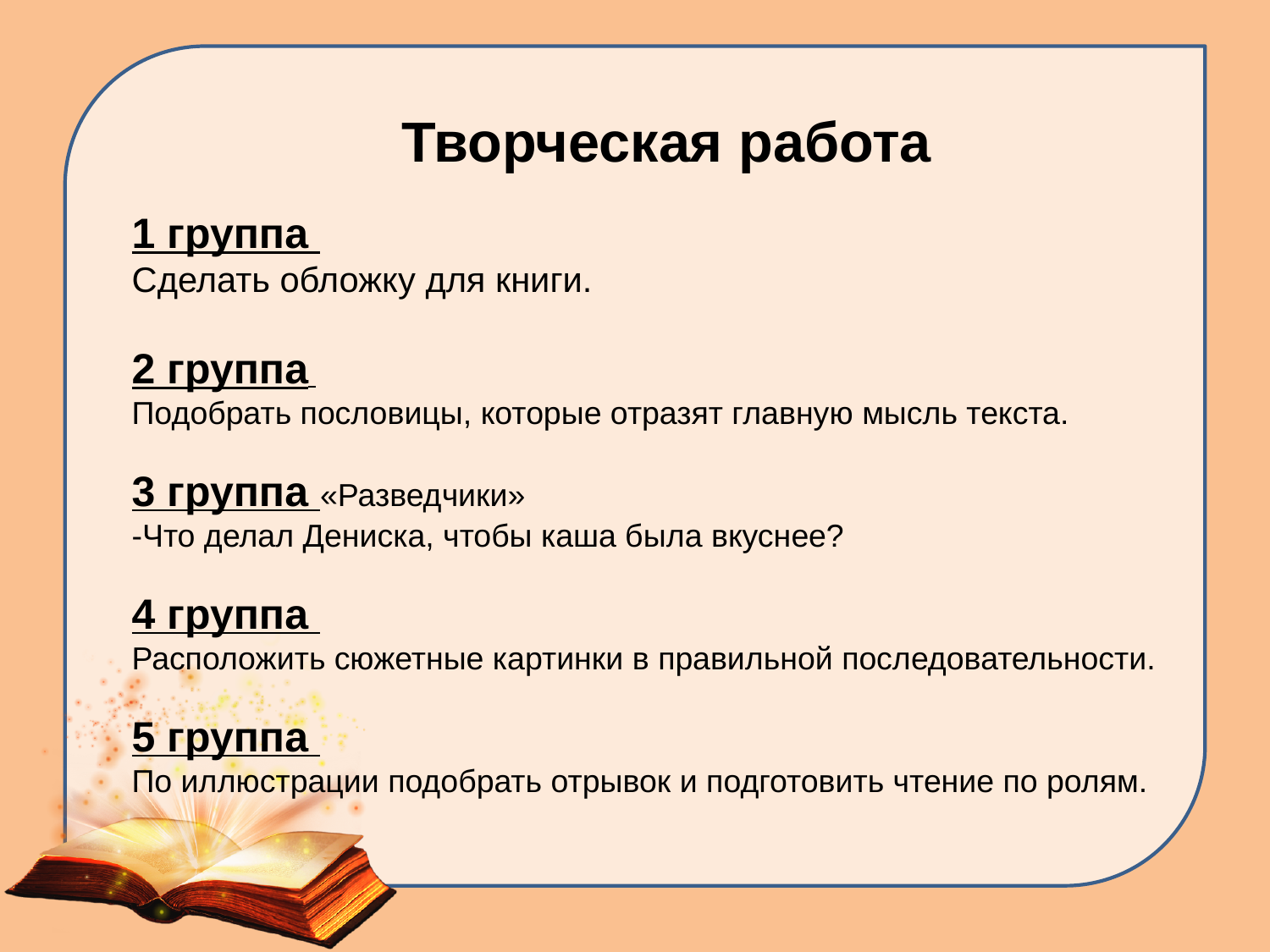

1 группа
Сделать обложку для книги.

2 группа
Подобрать пословицы, которые отразят главную мысль текста.

3 группа «Разведчики»
-Что делал Дениска, чтобы каша была вкуснее?

4 группа
Расположить сюжетные картинки в правильной последовательности.

5 группа
По иллюстрации подобрать отрывок и подготовить чтение по ролям.

Творческая работа